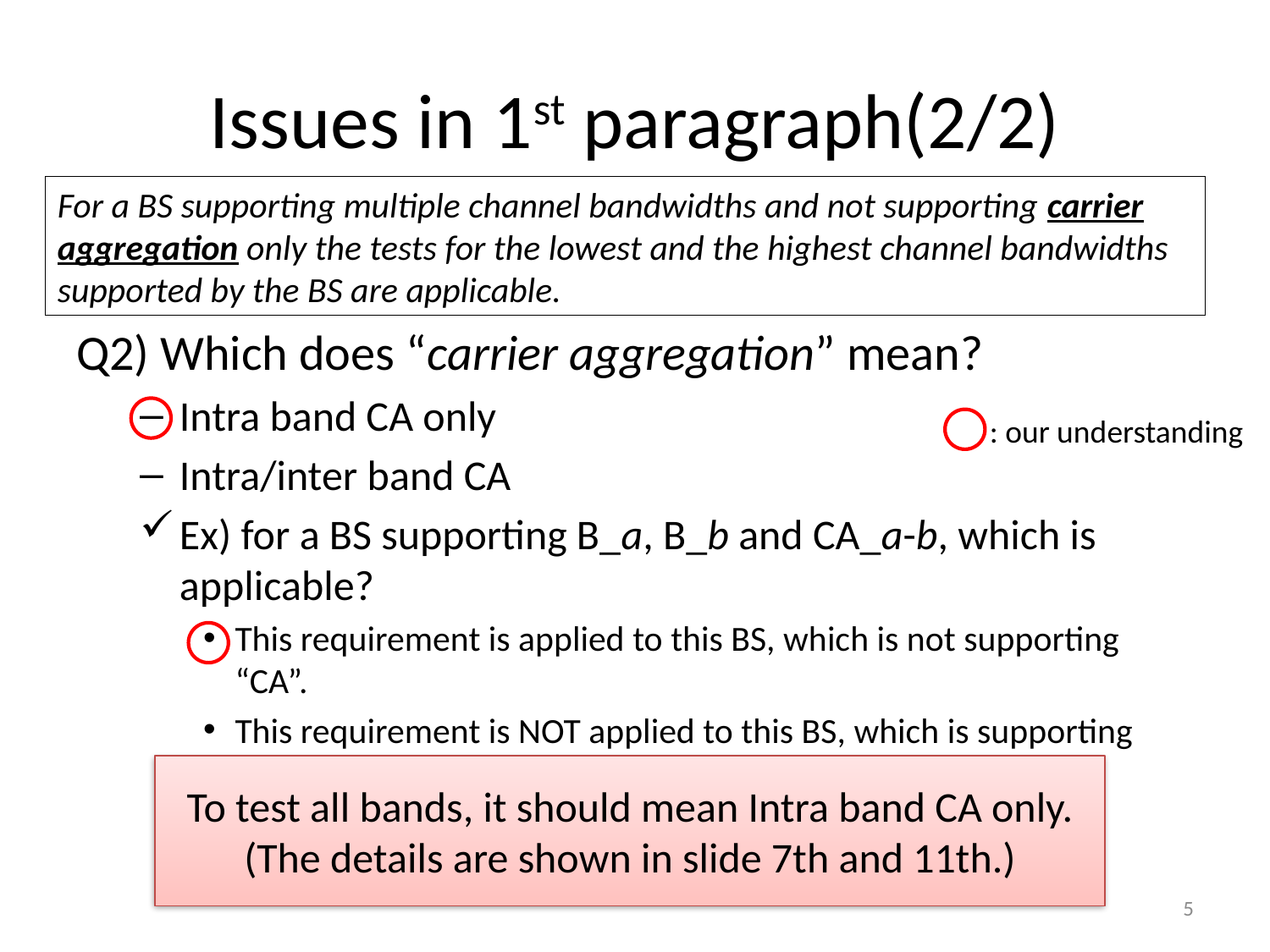

# Issues in 1st paragraph(2/2)
For a BS supporting multiple channel bandwidths and not supporting carrier aggregation only the tests for the lowest and the highest channel bandwidths supported by the BS are applicable.
Q2) Which does “carrier aggregation” mean?
Intra band CA only
Intra/inter band CA
Ex) for a BS supporting B_a, B_b and CA_a-b, which is applicable?
This requirement is applied to this BS, which is not supporting “CA”.
This requirement is NOT applied to this BS, which is supporting “CA”.

: our understanding

To test all bands, it should mean Intra band CA only.
(The details are shown in slide 7th and 11th.)
5